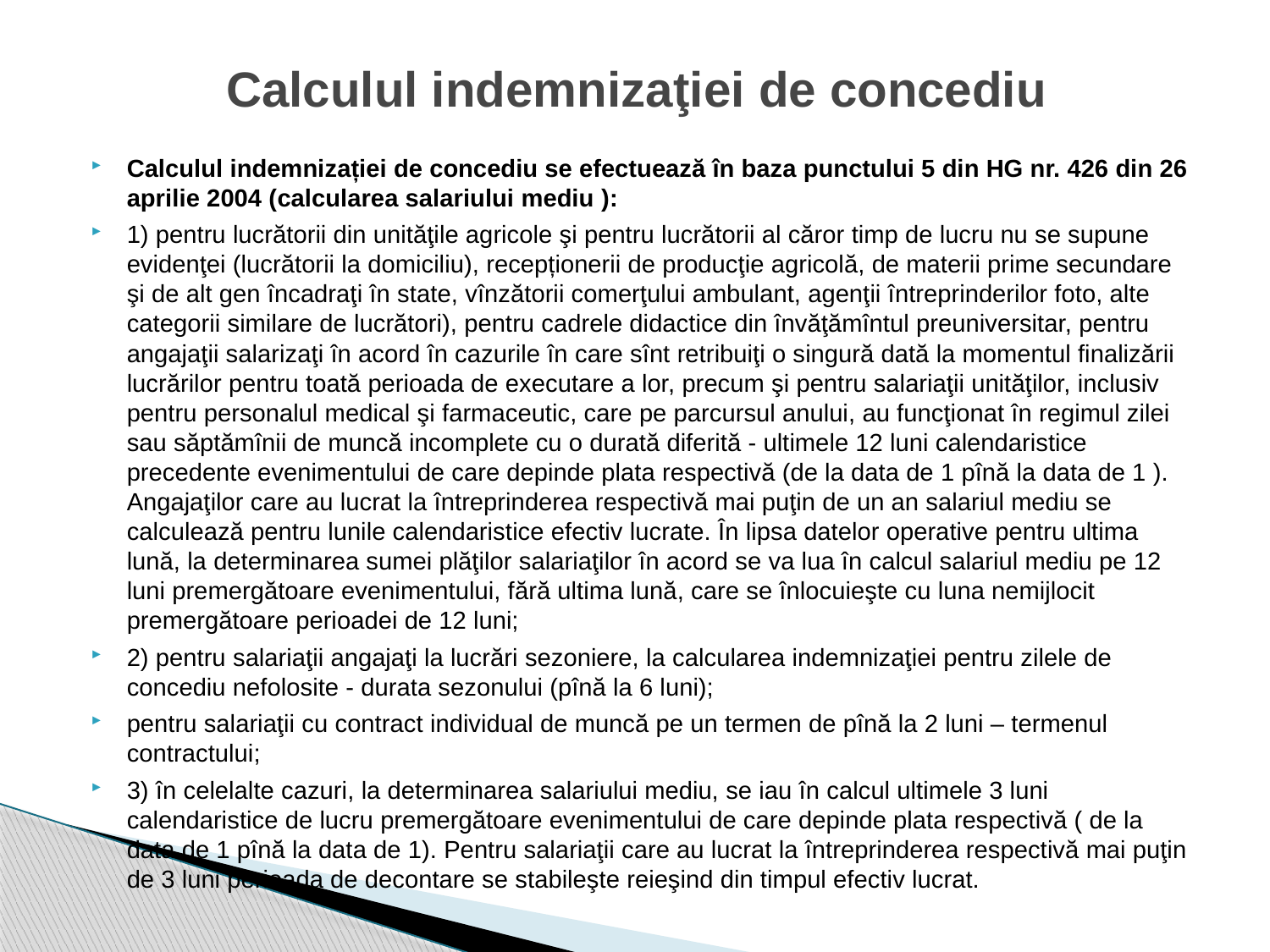

# Calculul indemnizaţiei de concediu
Calculul indemnizației de concediu se efectuează în baza punctului 5 din HG nr. 426 din 26 aprilie 2004 (calcularea salariului mediu ):
1) pentru lucrătorii din unităţile agricole şi pentru lucrătorii al căror timp de lucru nu se supune evidenţei (lucrătorii la domiciliu), recepționerii de producţie agricolă, de materii prime secundare şi de alt gen încadraţi în state, vînzătorii comerţului ambulant, agenţii întreprinderilor foto, alte categorii similare de lucrători), pentru cadrele didactice din învăţămîntul preuniversitar, pentru angajaţii salarizaţi în acord în cazurile în care sînt retribuiţi o singură dată la momentul finalizării lucrărilor pentru toată perioada de executare a lor, precum şi pentru salariaţii unităţilor, inclusiv pentru personalul medical şi farmaceutic, care pe parcursul anului, au funcţionat în regimul zilei sau săptămînii de muncă incomplete cu o durată diferită - ultimele 12 luni calendaristice precedente evenimentului de care depinde plata respectivă (de la data de 1 pînă la data de 1 ). Angajaţilor care au lucrat la întreprinderea respectivă mai puţin de un an salariul mediu se calculează pentru lunile calendaristice efectiv lucrate. În lipsa datelor operative pentru ultima lună, la determinarea sumei plăţilor salariaţilor în acord se va lua în calcul salariul mediu pe 12 luni premergătoare evenimentului, fără ultima lună, care se înlocuieşte cu luna nemijlocit premergătoare perioadei de 12 luni;
2) pentru salariaţii angajaţi la lucrări sezoniere, la calcularea indemnizaţiei pentru zilele de concediu nefolosite - durata sezonului (pînă la 6 luni);
pentru salariaţii cu contract individual de muncă pe un termen de pînă la 2 luni – termenul contractului;
3) în celelalte cazuri, la determinarea salariului mediu, se iau în calcul ultimele 3 luni calendaristice de lucru premergătoare evenimentului de care depinde plata respectivă ( de la data de 1 pînă la data de 1). Pentru salariaţii care au lucrat la întreprinderea respectivă mai puţin de 3 luni perioada de decontare se stabileşte reieşind din timpul efectiv lucrat.